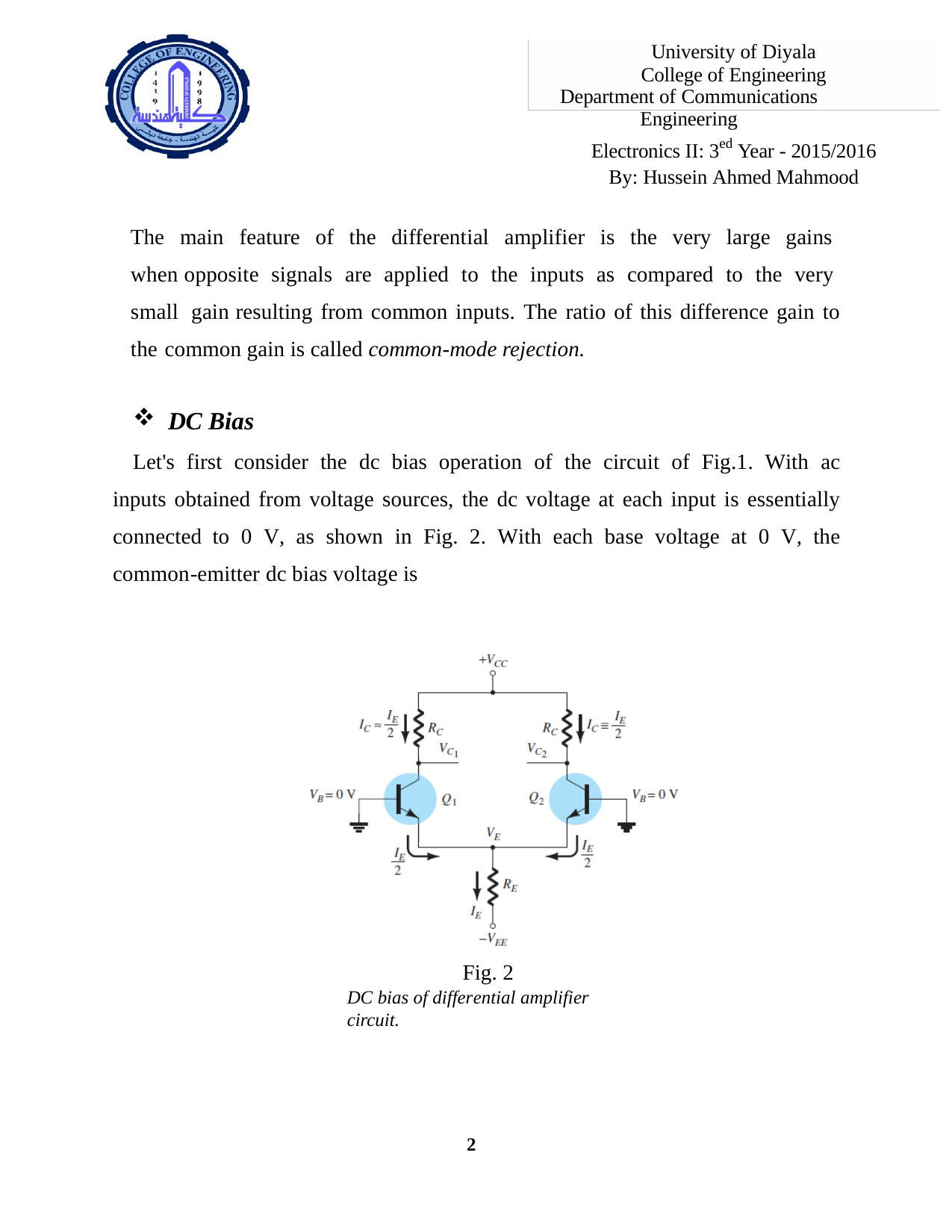

University of Diyala College of Engineering
Department of Communications Engineering
Electronics II: 3ed Year - 2015/2016 By: Hussein Ahmed Mahmood

The  main  feature  of  the  differential  amplifier  is  the  very  large  gains  when opposite  signals  are  applied  to  the  inputs  as  compared  to  the  very  small  gain resulting from common inputs. The ratio of this difference gain to the common gain is called common-mode rejection.
DC Bias
Let's first consider the dc bias operation of the circuit of Fig.1. With ac inputs obtained from voltage sources, the dc voltage at each input is essentially connected to 0 V, as shown in Fig. 2. With each base voltage at 0 V, the common-emitter dc bias voltage is

Fig. 2
DC bias of differential amplifier circuit.

2